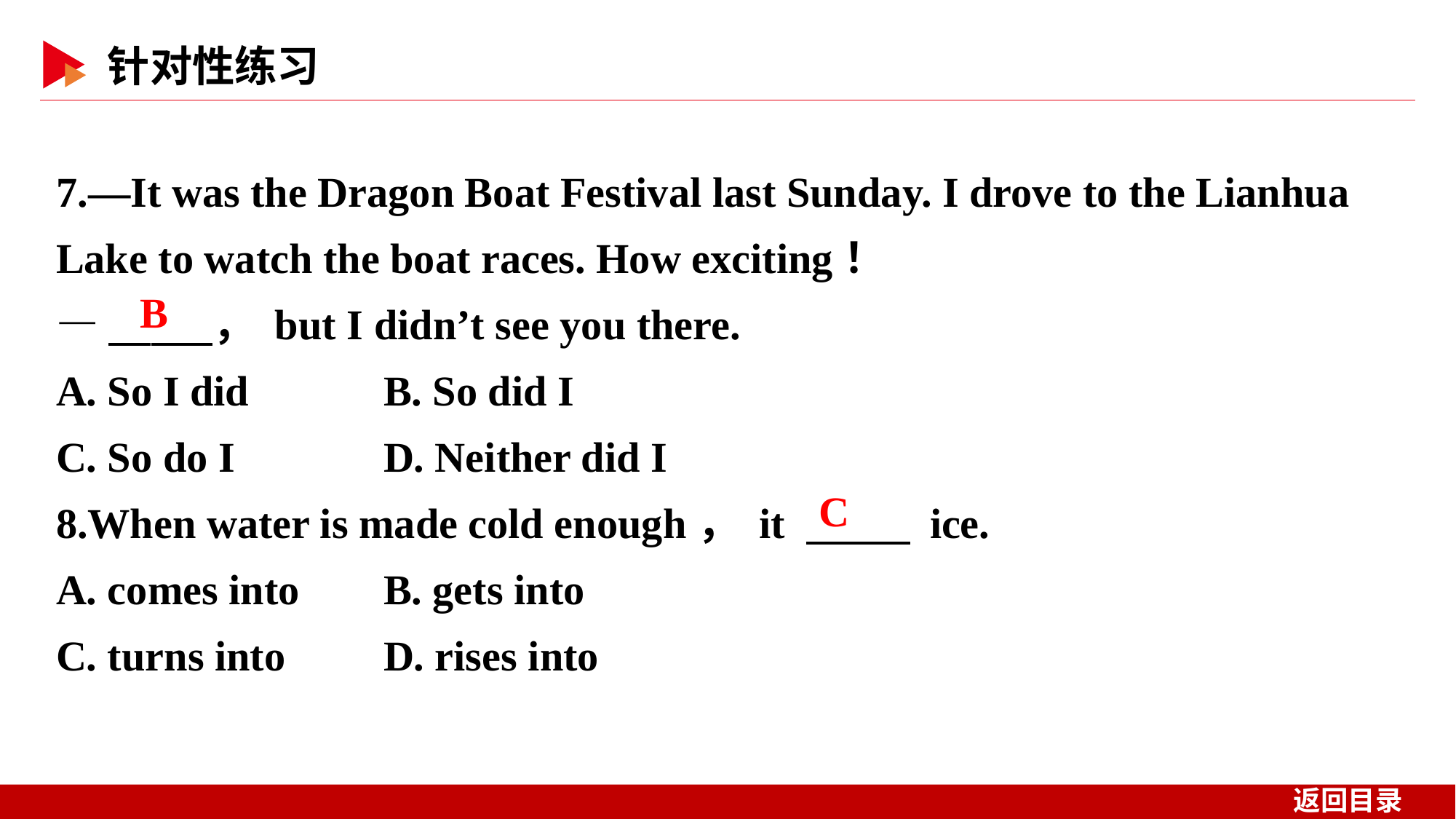

7.—It was the Dragon Boat Festival last Sunday. I drove to the Lianhua Lake to watch the boat races. How exciting！
—　  　， but I didn’t see you there.
A. So I did           	B. So did I
C. So do I        	D. Neither did I
8.When water is made cold enough， it 　  　 ice.
A. comes into　  	B. gets into
C. turns into　 	D. rises into
B
C